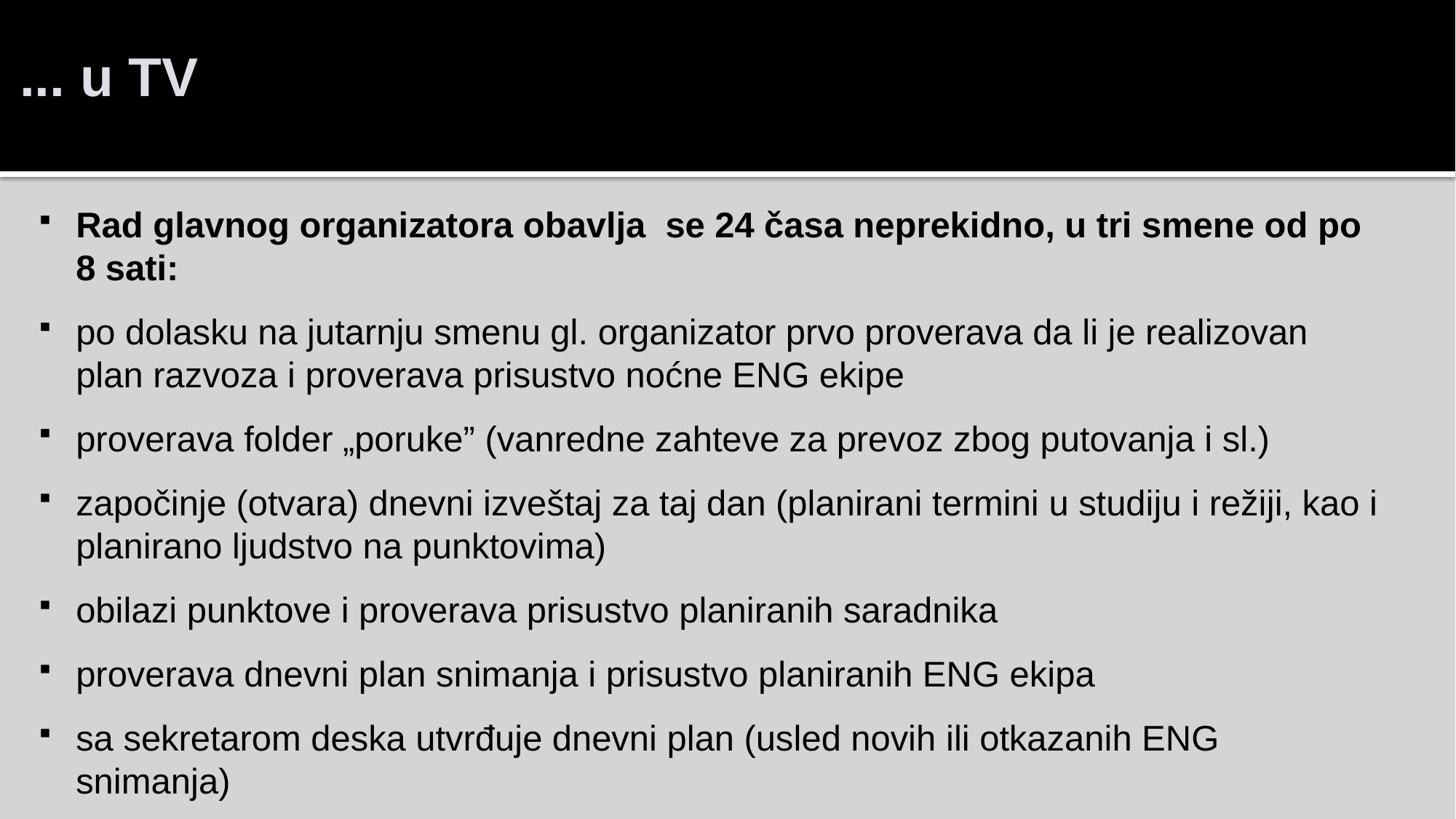

... u TV
Rad glavnog organizatora obavlja  se 24 časa neprekidno, u tri smene od po 8 sati:

po dolasku na jutarnju smenu gl. organizator prvo proverava da li je realizovan plan razvoza i proverava prisustvo noćne ENG ekipe

proverava folder „poruke” (vanredne zahteve za prevoz zbog putovanja i sl.)

započinje (otvara) dnevni izveštaj za taj dan (planirani termini u studiju i režiji, kao i planirano ljudstvo na punktovima)

obilazi punktove i proverava prisustvo planiranih saradnika

proverava dnevni plan snimanja i prisustvo planiranih ENG ekipa

sa sekretarom deska utvrđuje dnevni plan (usled novih ili otkazanih ENG snimanja)